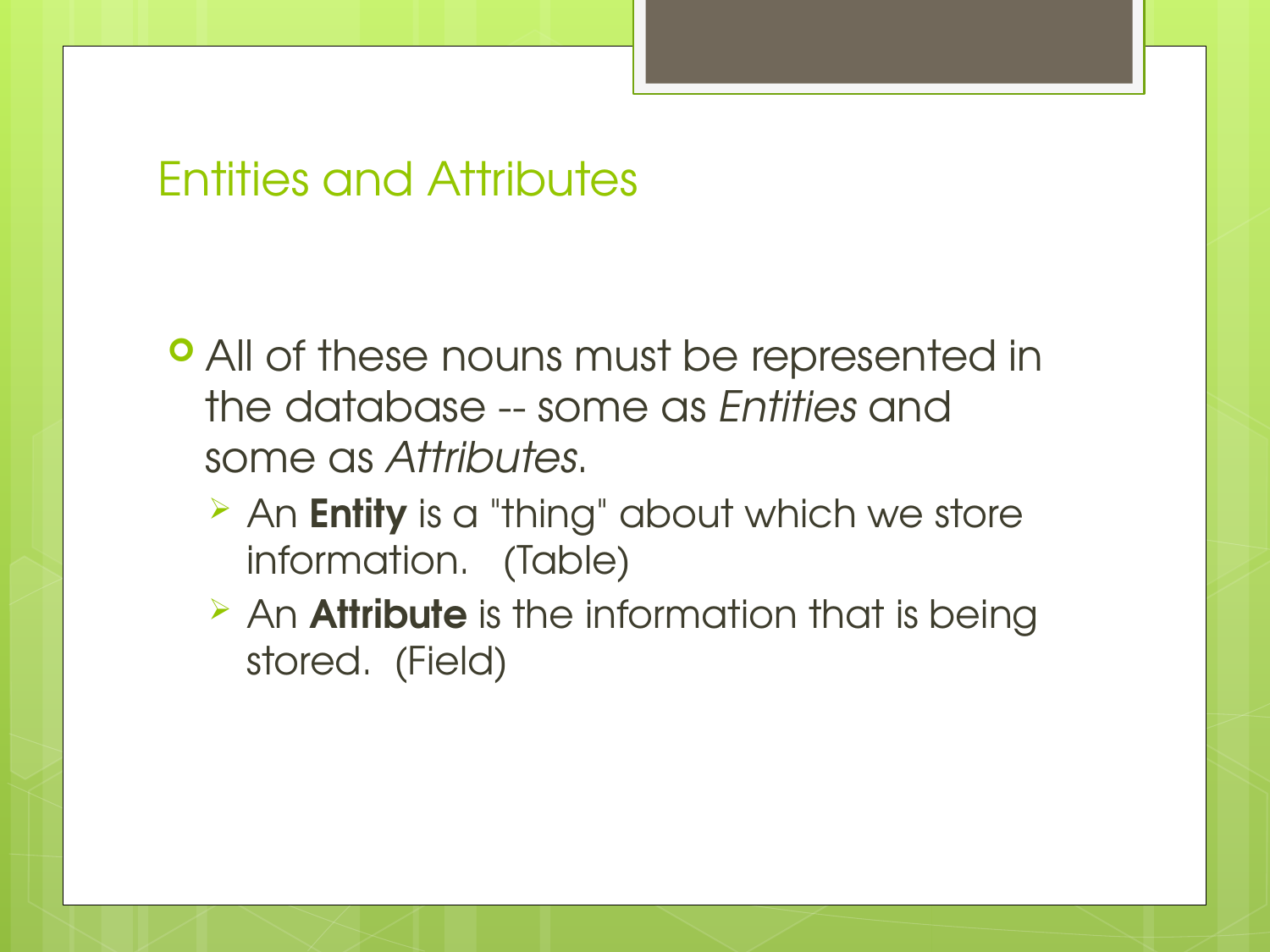

# Entities and Attributes
All of these nouns must be represented in the database -- some as Entities and some as Attributes.
An Entity is a "thing" about which we store information.   (Table)
An Attribute is the information that is being stored.  (Field)